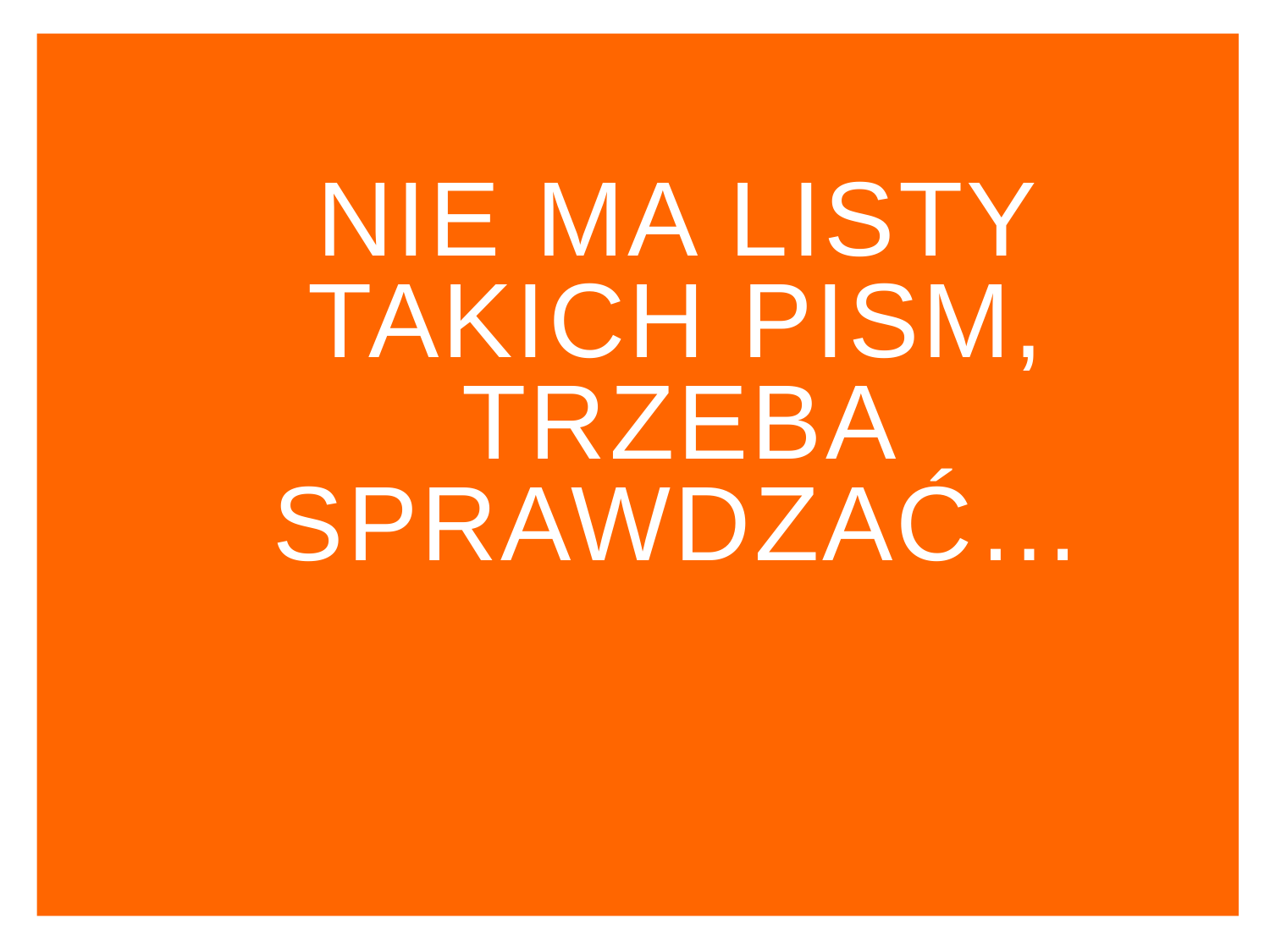

# NIE MA LISTY TAKICH PISM, TRZEBA SPRAWDZAĆ…